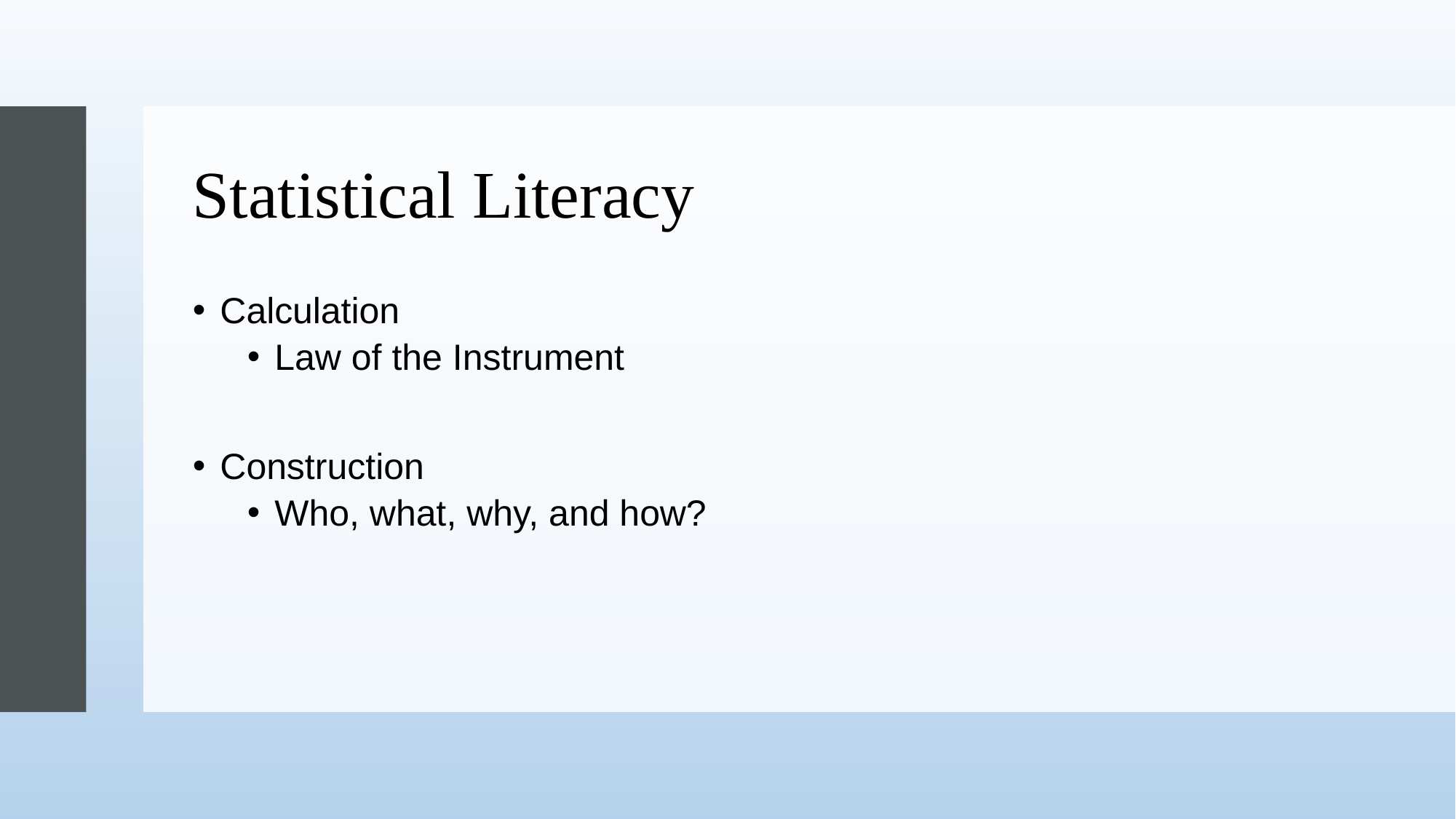

# Statistical Literacy
Calculation
Law of the Instrument

Construction
Who, what, why, and how?